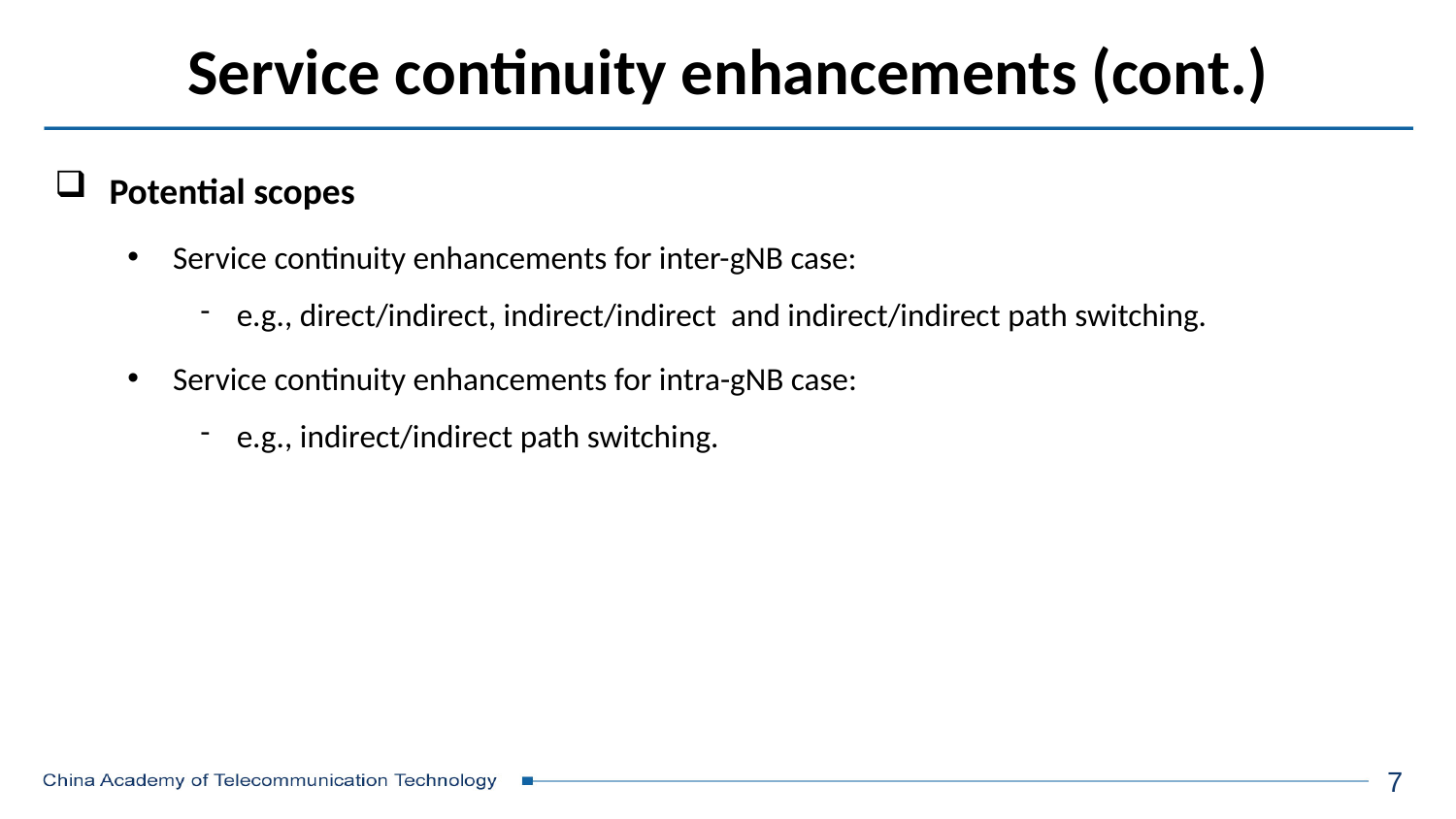

# Service continuity enhancements (cont.)
Potential scopes
Service continuity enhancements for inter-gNB case:
e.g., direct/indirect, indirect/indirect  and indirect/indirect path switching.
Service continuity enhancements for intra-gNB case:
e.g., indirect/indirect path switching.

7